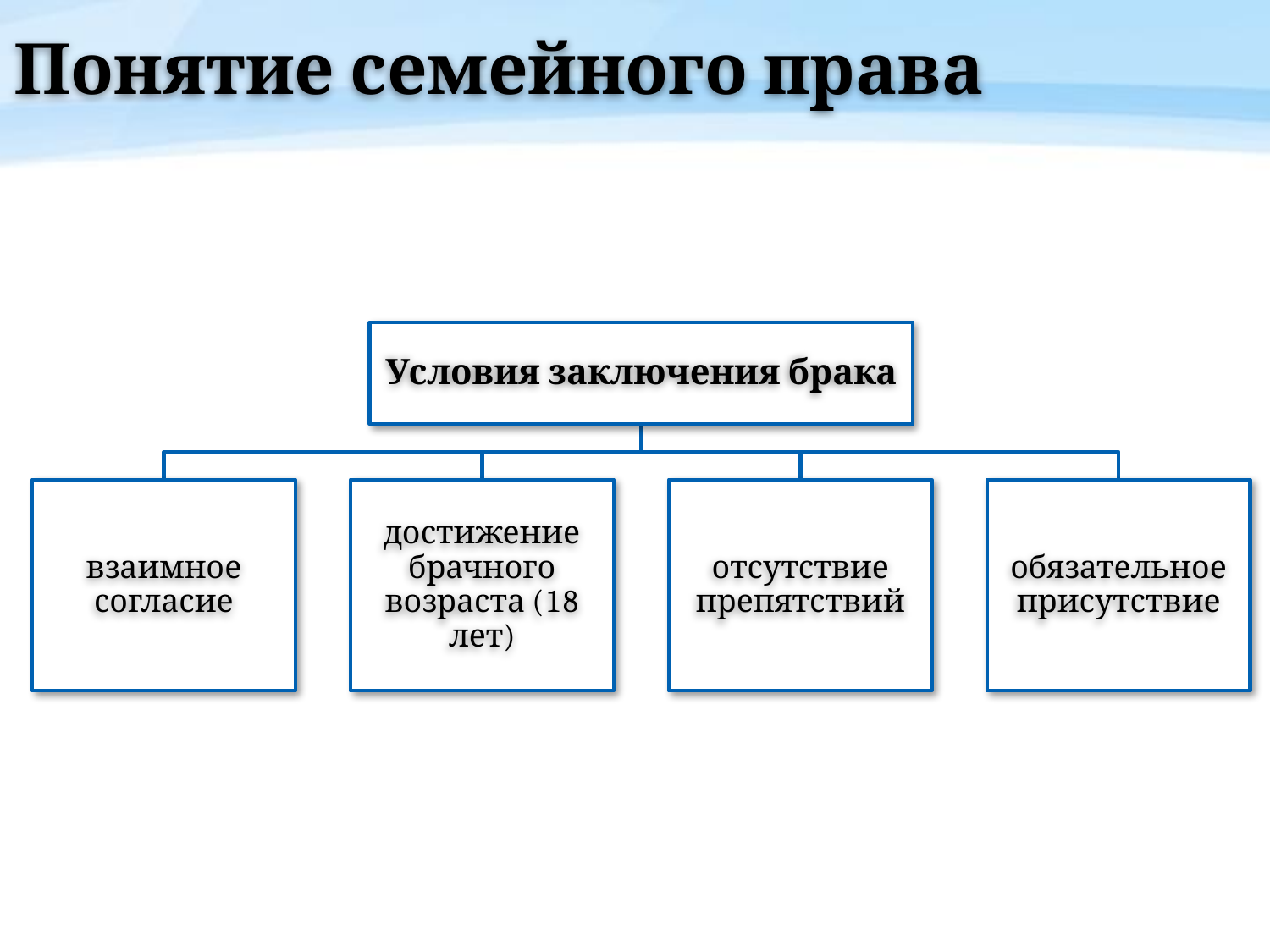

# Понятие семейного права

Условия заключения брака

взаимное согласие

достижение брачного возраста (18 лет)

отсутствие препятствий

обязательное присутствие